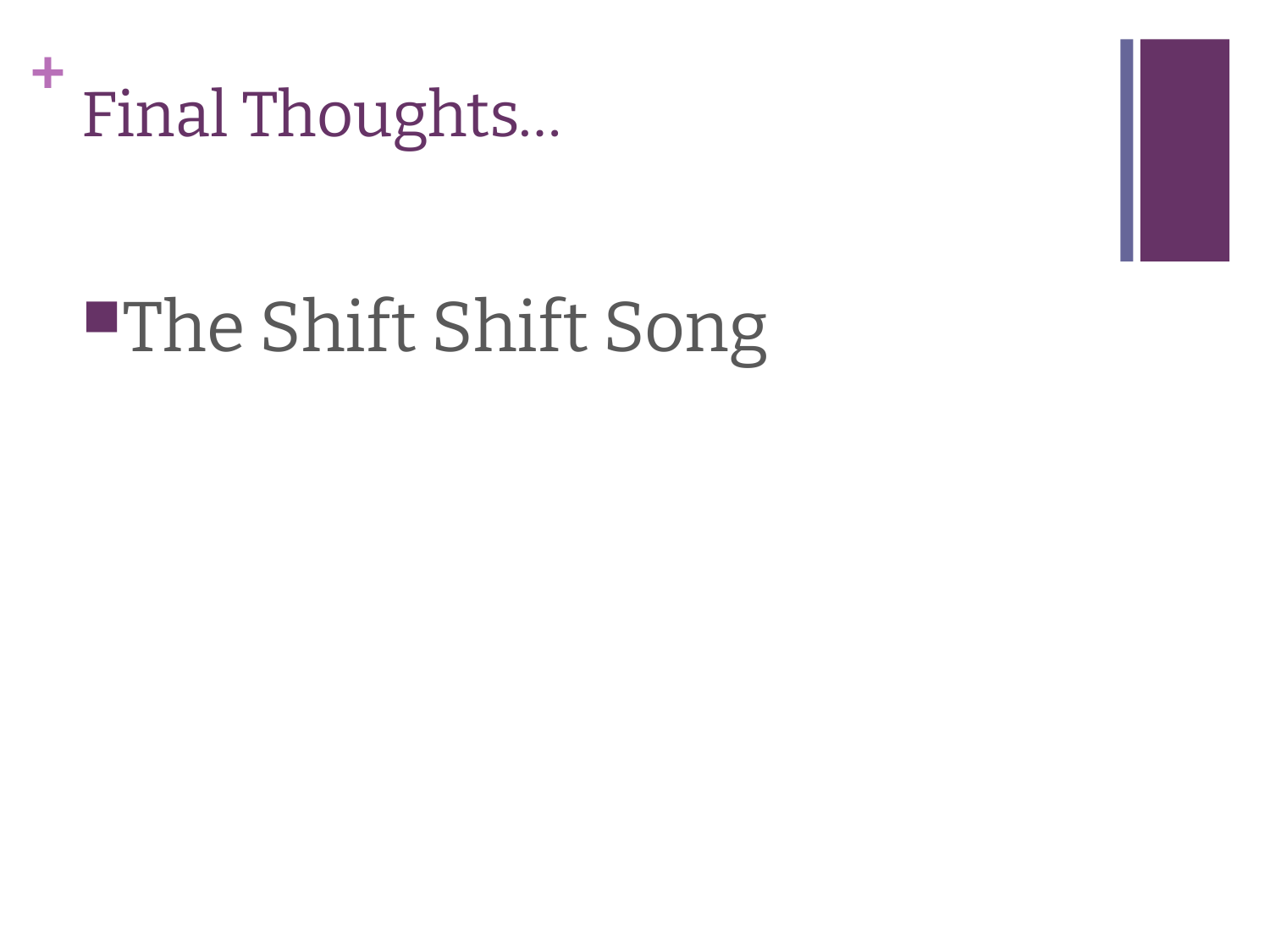

# Final Thoughts…
The Shift Shift Song